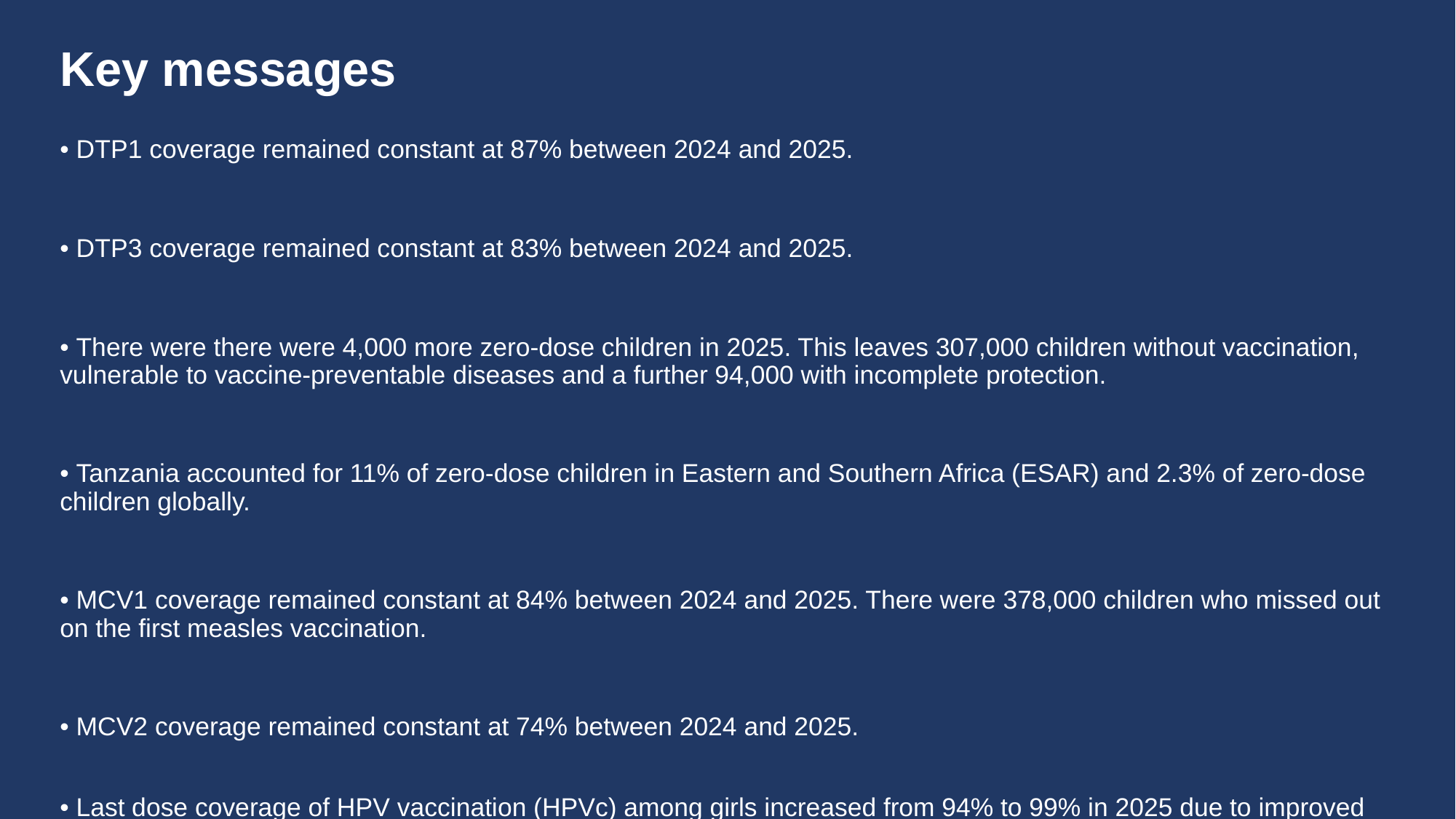

# Key messages
• DTP1 coverage remained constant at 87% between 2024 and 2025.

• DTP3 coverage remained constant at 83% between 2024 and 2025.

• There were there were 4,000 more zero-dose children in 2025. This leaves 307,000 children without vaccination, vulnerable to vaccine-preventable diseases and a further 94,000 with incomplete protection.

• Tanzania accounted for 11% of zero-dose children in Eastern and Southern Africa (ESAR) and 2.3% of zero-dose children globally.

• MCV1 coverage remained constant at 84% between 2024 and 2025. There were 378,000 children who missed out on the first measles vaccination.

• MCV2 coverage remained constant at 74% between 2024 and 2025.

• Last dose coverage of HPV vaccination (HPVc) among girls increased from 94% to 99% in 2025 due to improved programme performance.